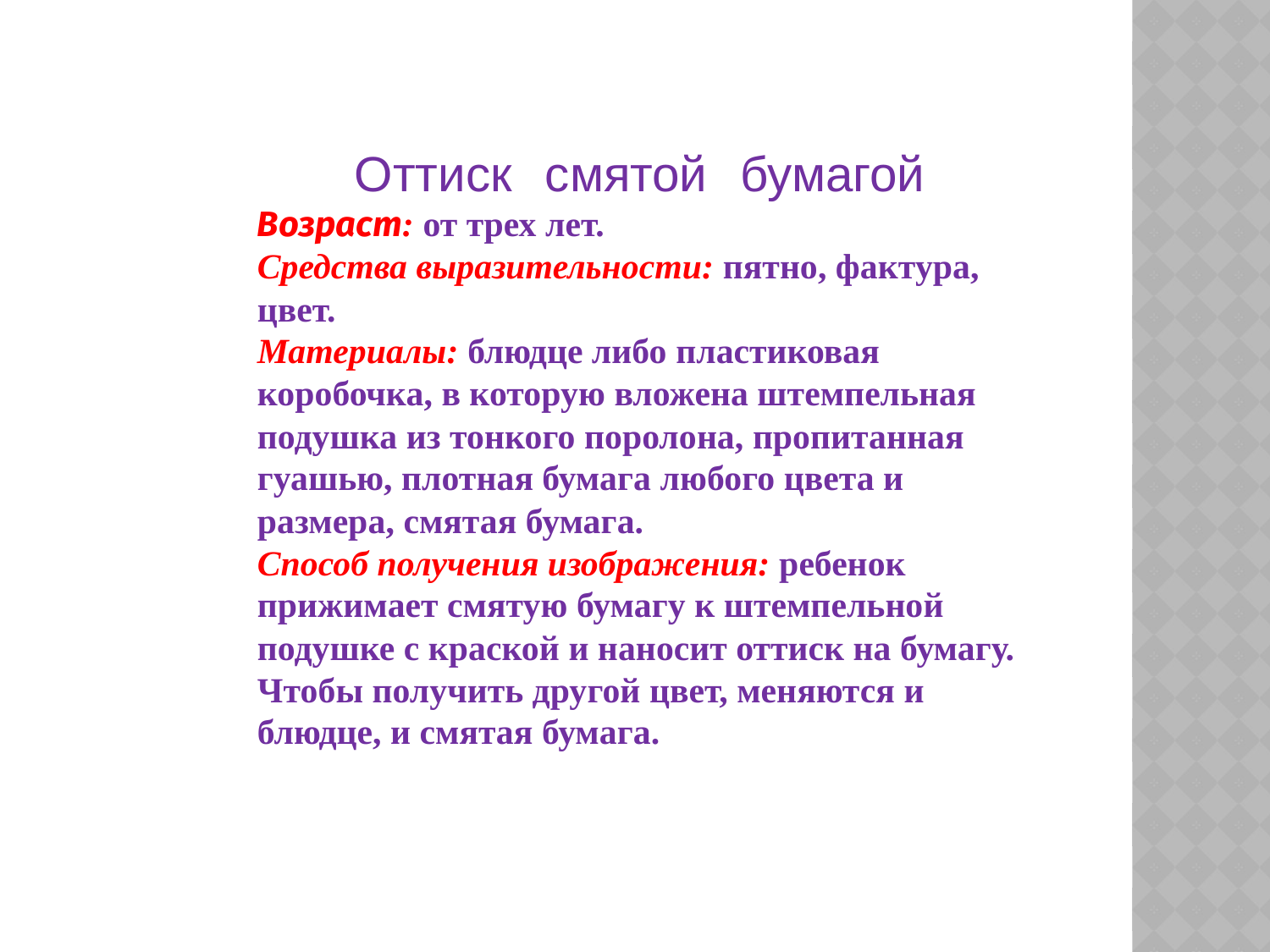

Оттиск  смятой  бумагой
Возраст: от трех лет.
Средства выразительности: пятно, фактура, цвет.
Материалы: блюдце либо пластиковая коробочка, в которую вложена штемпельная подушка из тонкого поролона, пропитанная гуашью, плотная бумага любого цвета и размера, смятая бумага.
Способ получения изображения: ребенок прижимает смятую бумагу к штемпельной подушке с краской и наносит оттиск на бумагу. Чтобы получить другой цвет, меняются и блюдце, и смятая бумага.